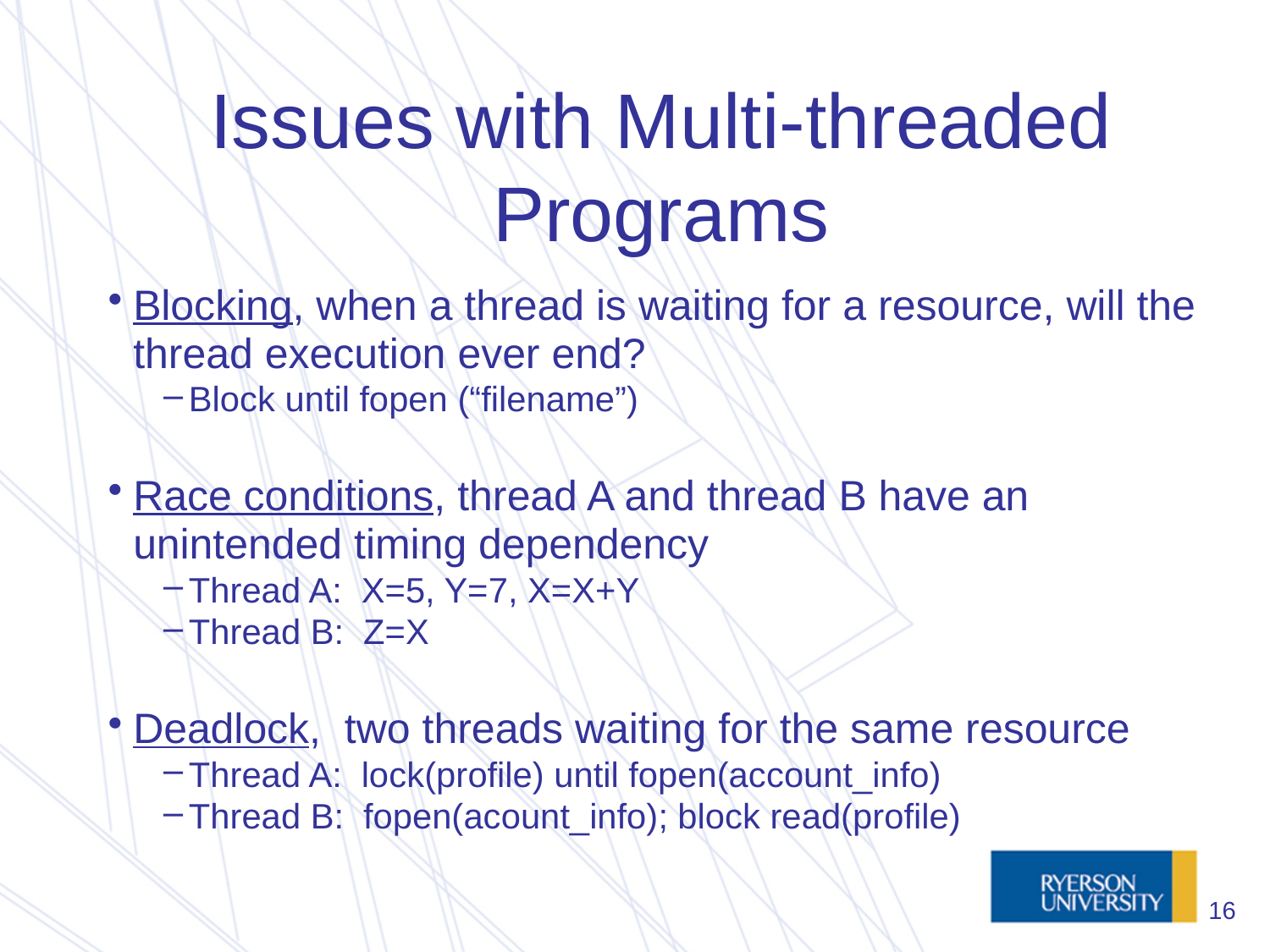

# Issues with Multi-threaded Programs
Blocking, when a thread is waiting for a resource, will the thread execution ever end?
Block until fopen (“filename”)

Race conditions, thread A and thread B have an unintended timing dependency
Thread A:  X=5, Y=7, X=X+Y
Thread B:  Z=X

Deadlock,  two threads waiting for the same resource
Thread A:  lock(profile) until fopen(account_info)
Thread B:  fopen(acount_info); block read(profile)

16